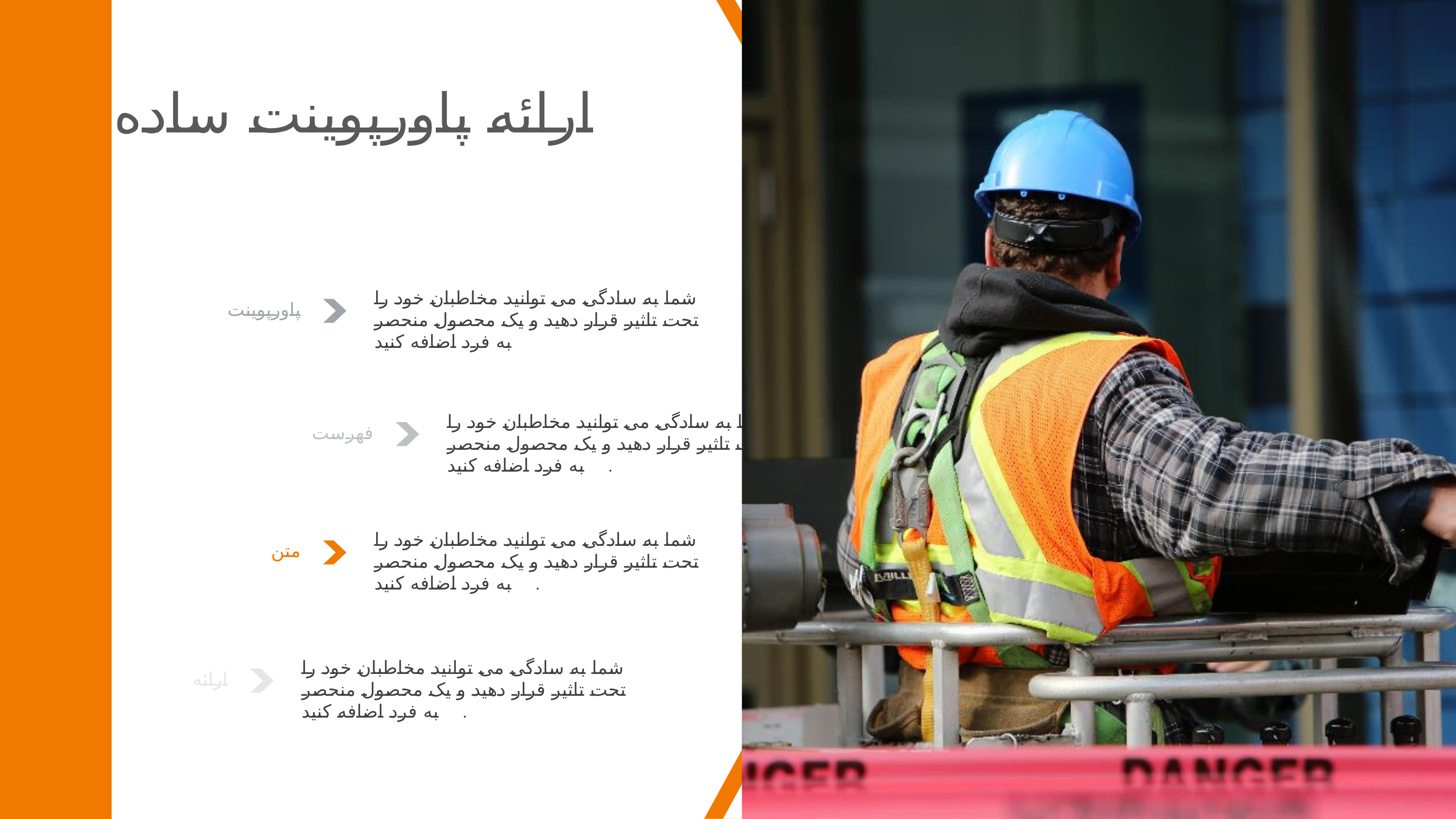

ارائه پاورپوینت ساده
شما به سادگی می توانید مخاطبان خود را تحت تاثیر قرار دهید و یک محصول منحصر به فرد اضافه کنید
پاورپوینت

شما به سادگی می توانید مخاطبان خود را تحت تاثیر قرار دهید و یک محصول منحصر به فرد اضافه کنید    .
فهرست

شما به سادگی می توانید مخاطبان خود را تحت تاثیر قرار دهید و یک محصول منحصر به فرد اضافه کنید    .
متن

شما به سادگی می توانید مخاطبان خود را تحت تاثیر قرار دهید و یک محصول منحصر به فرد اضافه کنید    .
ارائه